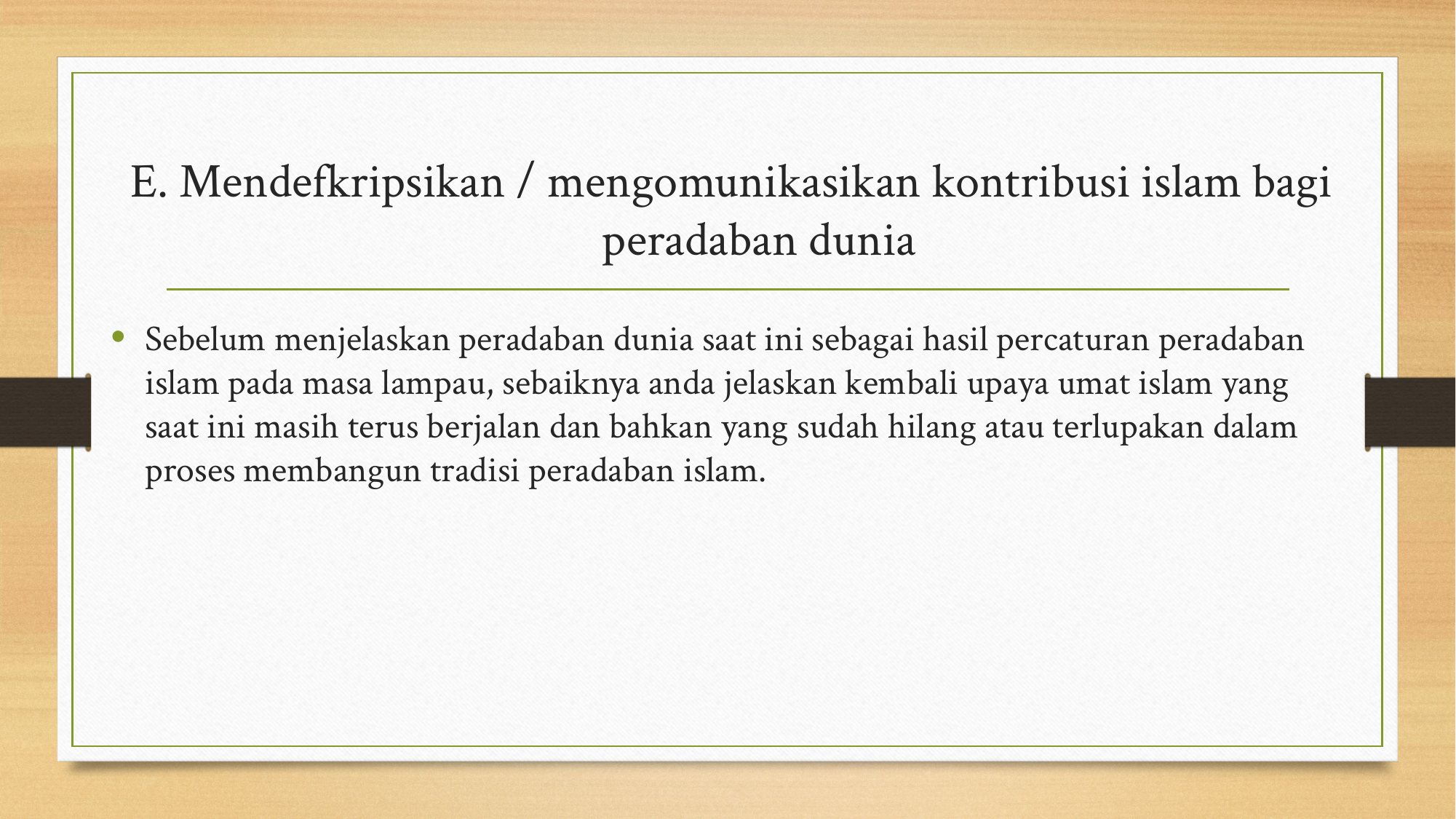

# E. Mendefkripsikan / mengomunikasikan kontribusi islam bagi peradaban dunia
Sebelum menjelaskan peradaban dunia saat ini sebagai hasil percaturan peradaban islam pada masa lampau, sebaiknya anda jelaskan kembali upaya umat islam yang saat ini masih terus berjalan dan bahkan yang sudah hilang atau terlupakan dalam proses membangun tradisi peradaban islam.